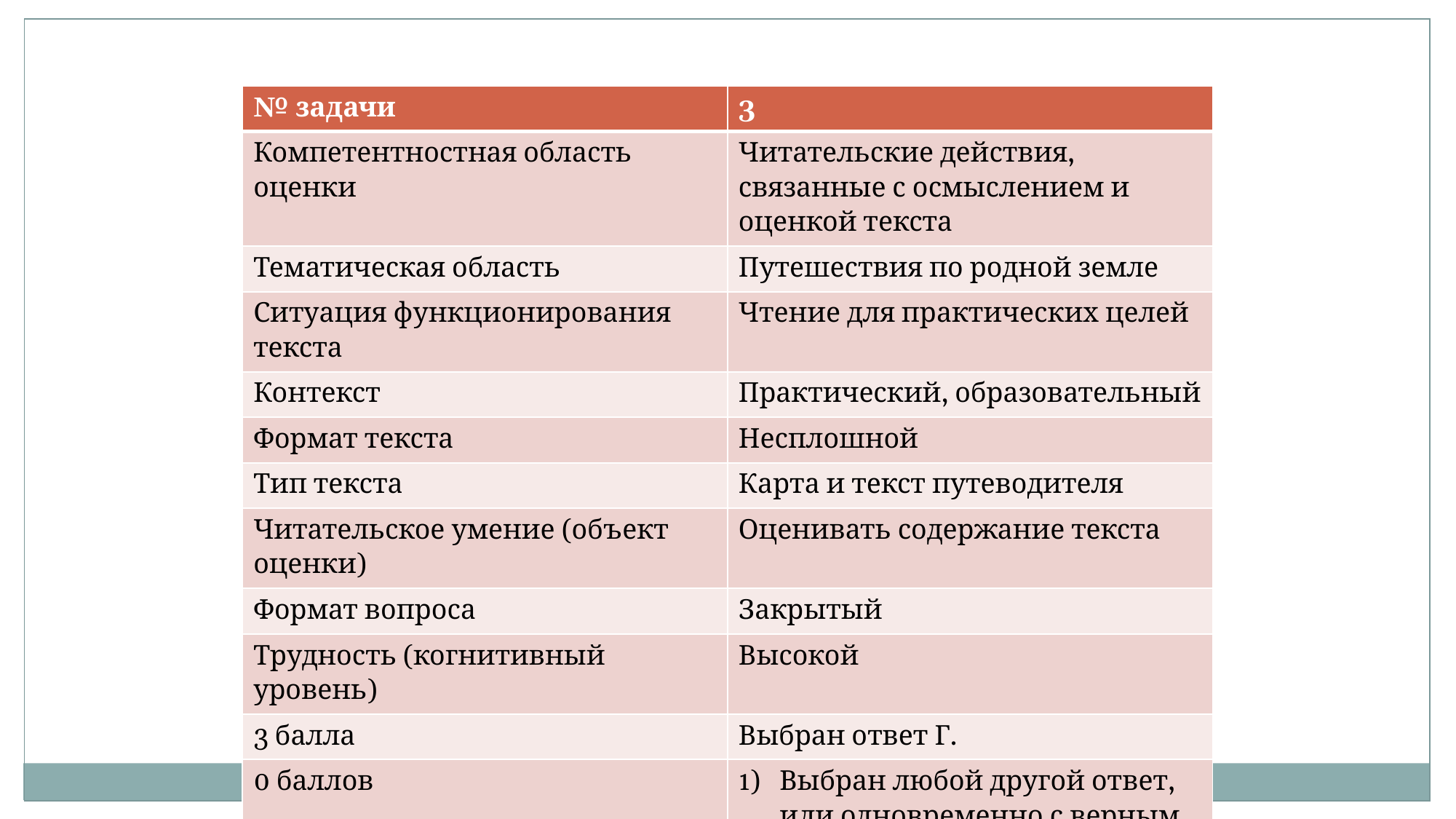

| № задачи | 3 |
| --- | --- |
| Компетентностная область оценки | Читательские действия, связанные с осмыслением и оценкой текста |
| Тематическая область | Путешествия по родной земле |
| Ситуация функционирования текста | Чтение для практических целей |
| Контекст | Практический, образовательный |
| Формат текста | Несплошной |
| Тип текста | Карта и текст путеводителя |
| Читательское умение (объект оценки) | Оценивать содержание текста |
| Формат вопроса | Закрытый |
| Трудность (когнитивный уровень) | Высокой |
| 3 балла | Выбран ответ Г. |
| 0 баллов | Выбран любой другой ответ, или одновременно с верным выбран и неверный ответ. Ответ отсутствует. |